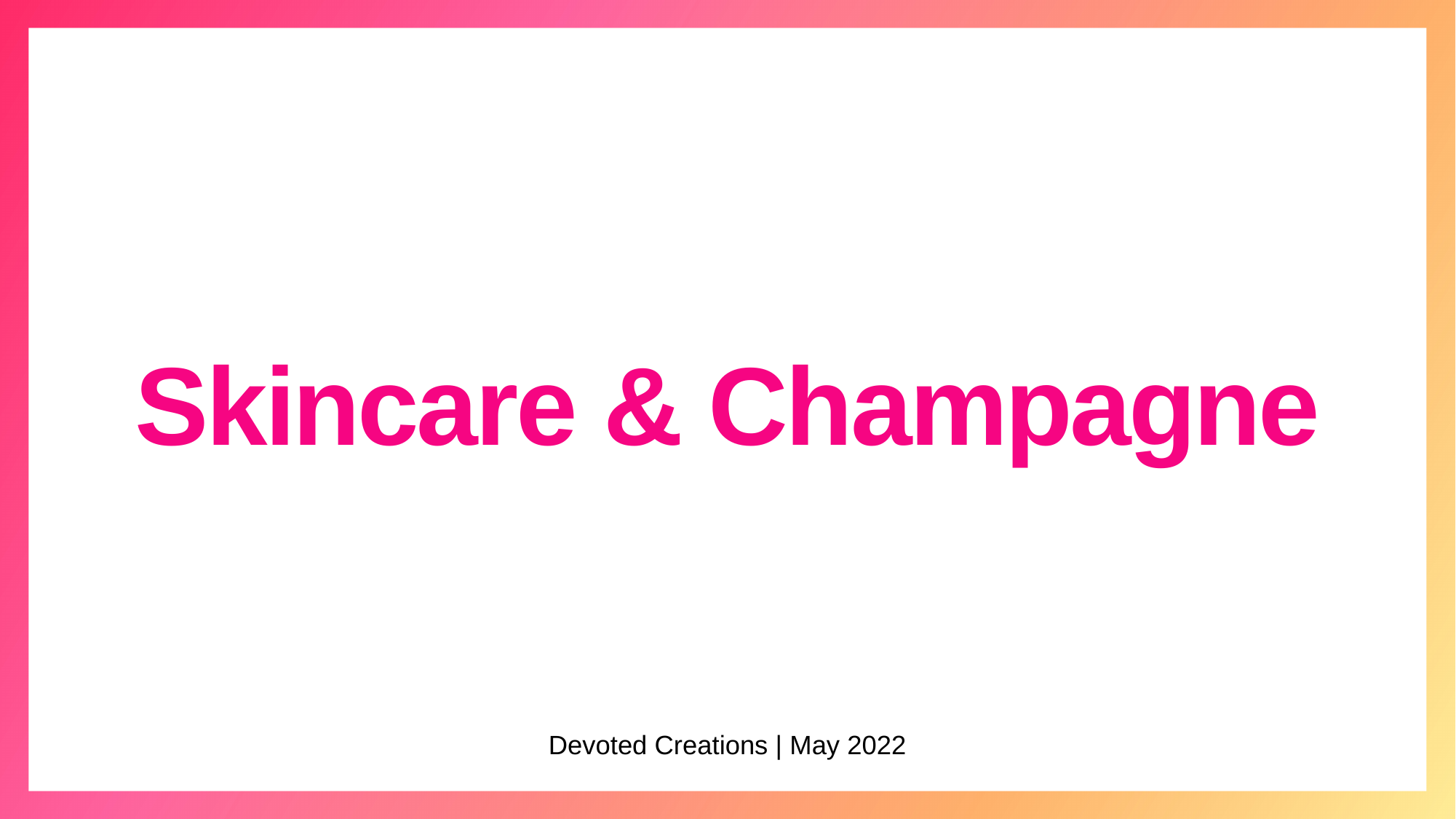

# Skincare & Champagne
Devoted Creations | May 2022